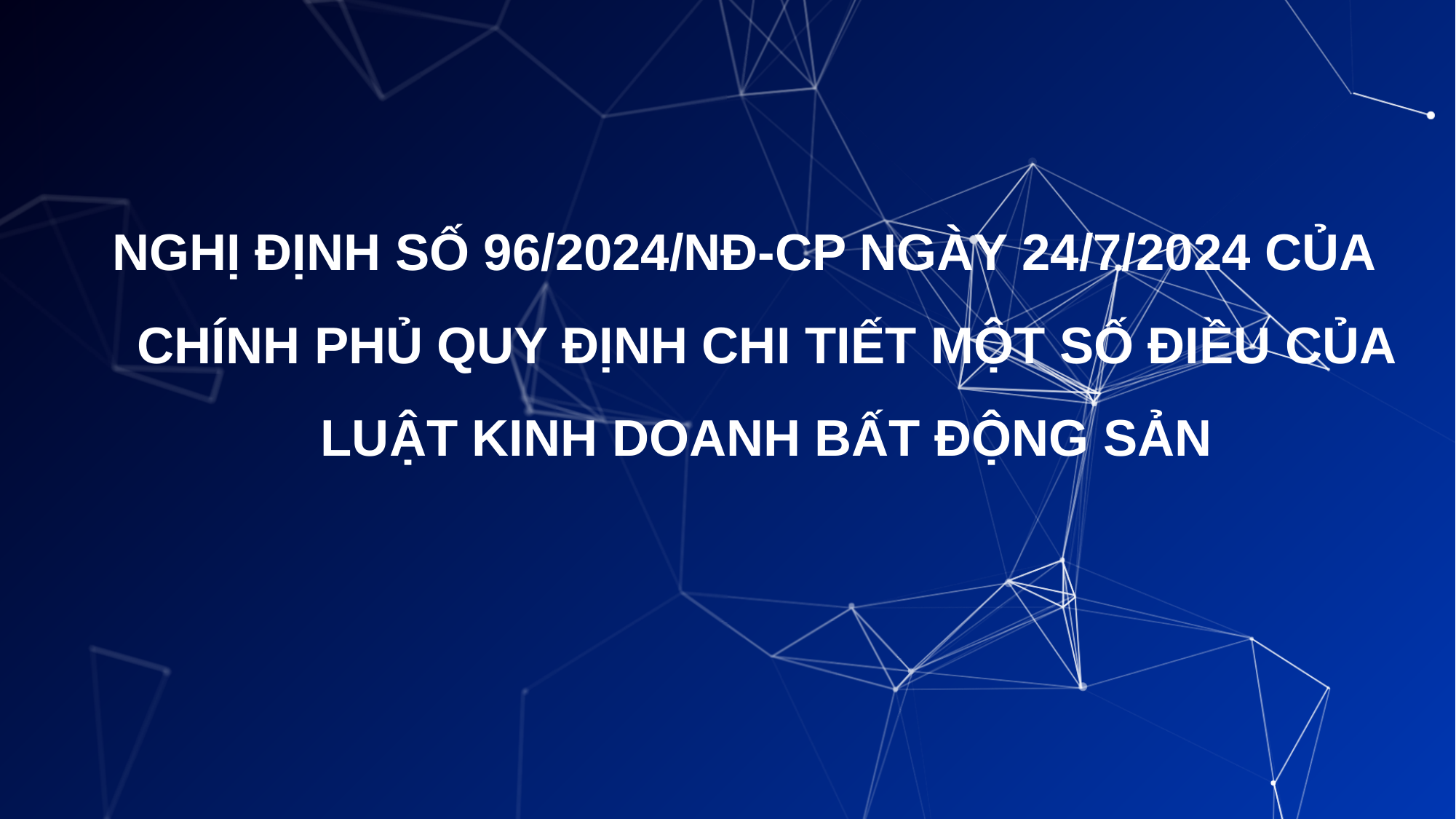

NGHỊ ĐỊNH SỐ 96/2024/NĐ-CP NGÀY 24/7/2024 CỦA CHÍNH PHỦ QUY ĐỊNH CHI TIẾT MỘT SỐ ĐIỀU CỦA LUẬT KINH DOANH BẤT ĐỘNG SẢN